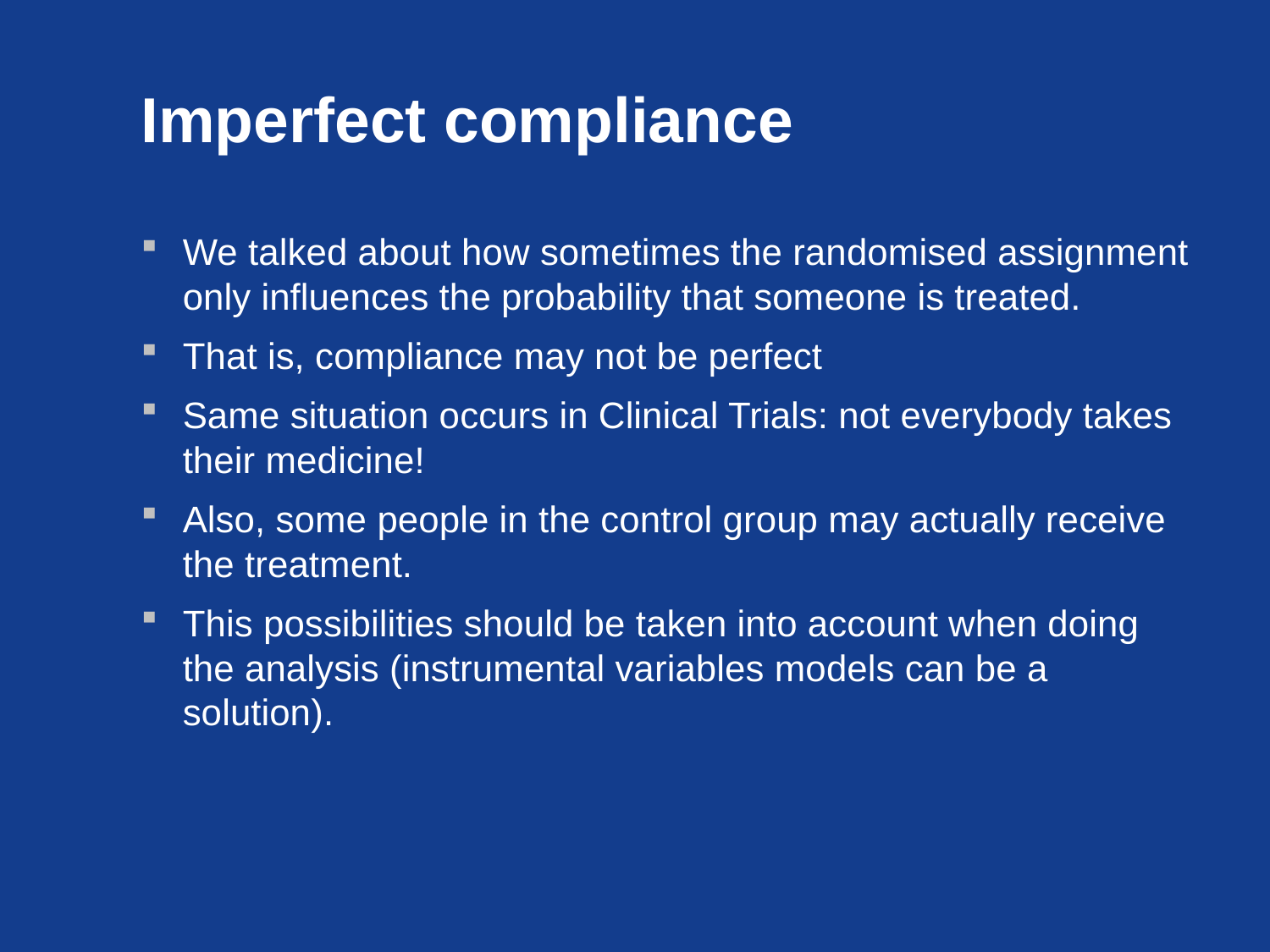

# Imperfect compliance
We talked about how sometimes the randomised assignment only influences the probability that someone is treated.
That is, compliance may not be perfect
Same situation occurs in Clinical Trials: not everybody takes their medicine!
Also, some people in the control group may actually receive the treatment.
This possibilities should be taken into account when doing the analysis (instrumental variables models can be a solution).